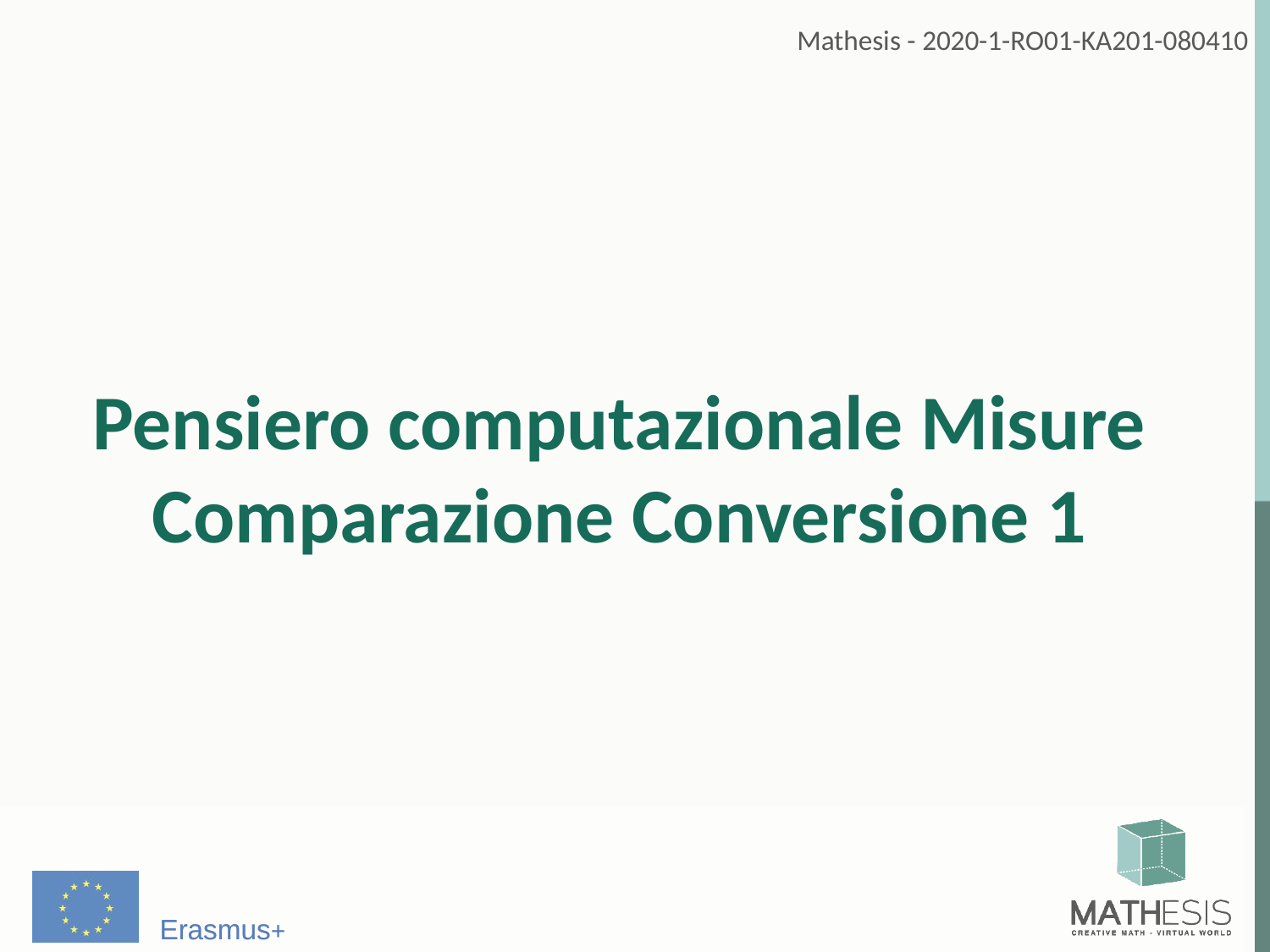

# Pensiero computazionale Misure Comparazione Conversione 1